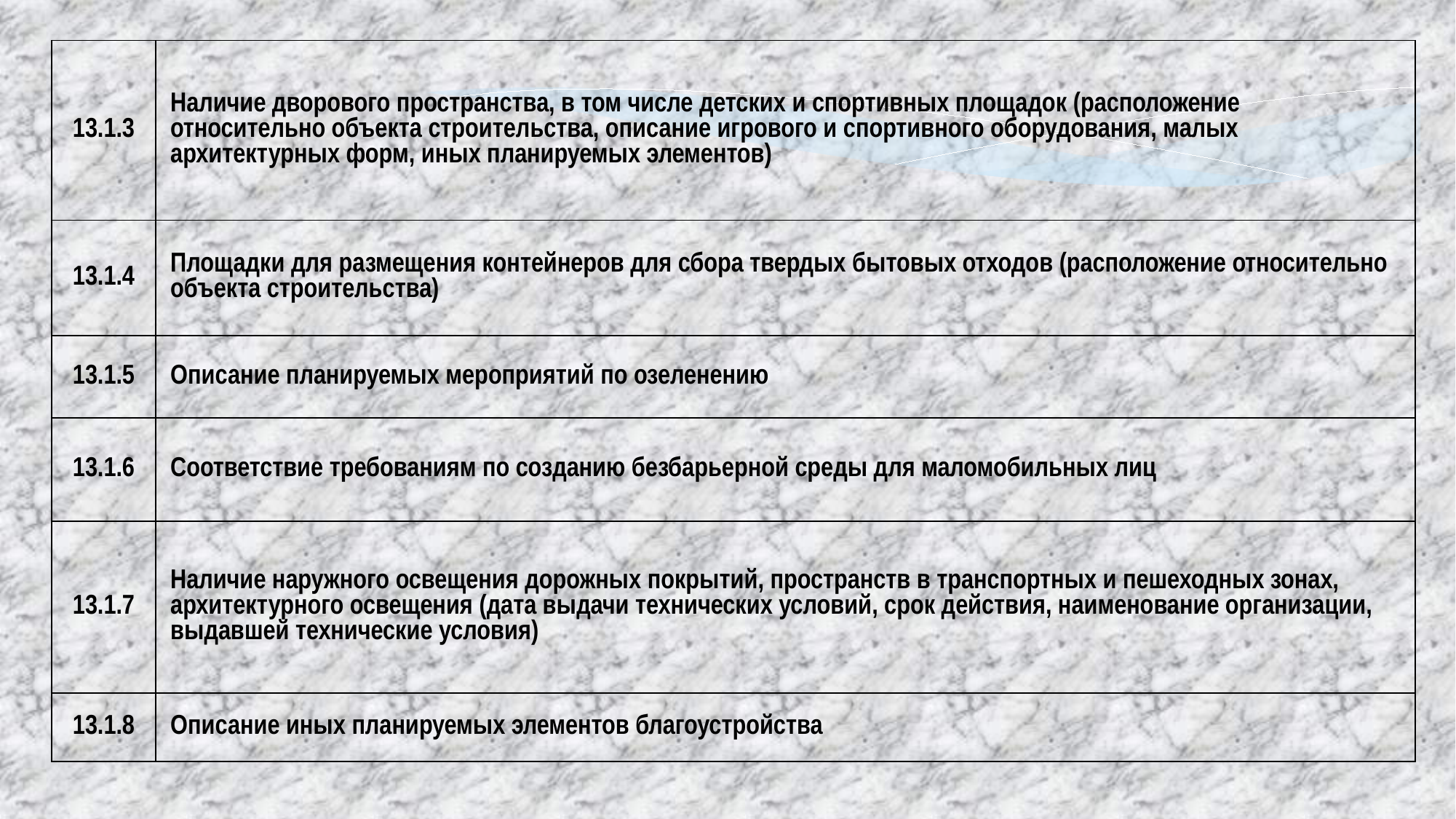

| 13.1.3 | Наличие дворового пространства, в том числе детских и спортивных площадок (расположение относительно объекта строительства, описание игрового и спортивного оборудования, малых архитектурных форм, иных планируемых элементов) |
| --- | --- |
| 13.1.4 | Площадки для размещения контейнеров для сбора твердых бытовых отходов (расположение относительно объекта строительства) |
| 13.1.5 | Описание планируемых мероприятий по озеленению |
| 13.1.6 | Соответствие требованиям по созданию безбарьерной среды для маломобильных лиц |
| 13.1.7 | Наличие наружного освещения дорожных покрытий, пространств в транспортных и пешеходных зонах, архитектурного освещения (дата выдачи технических условий, срок действия, наименование организации, выдавшей технические условия) |
| 13.1.8 | Описание иных планируемых элементов благоустройства |